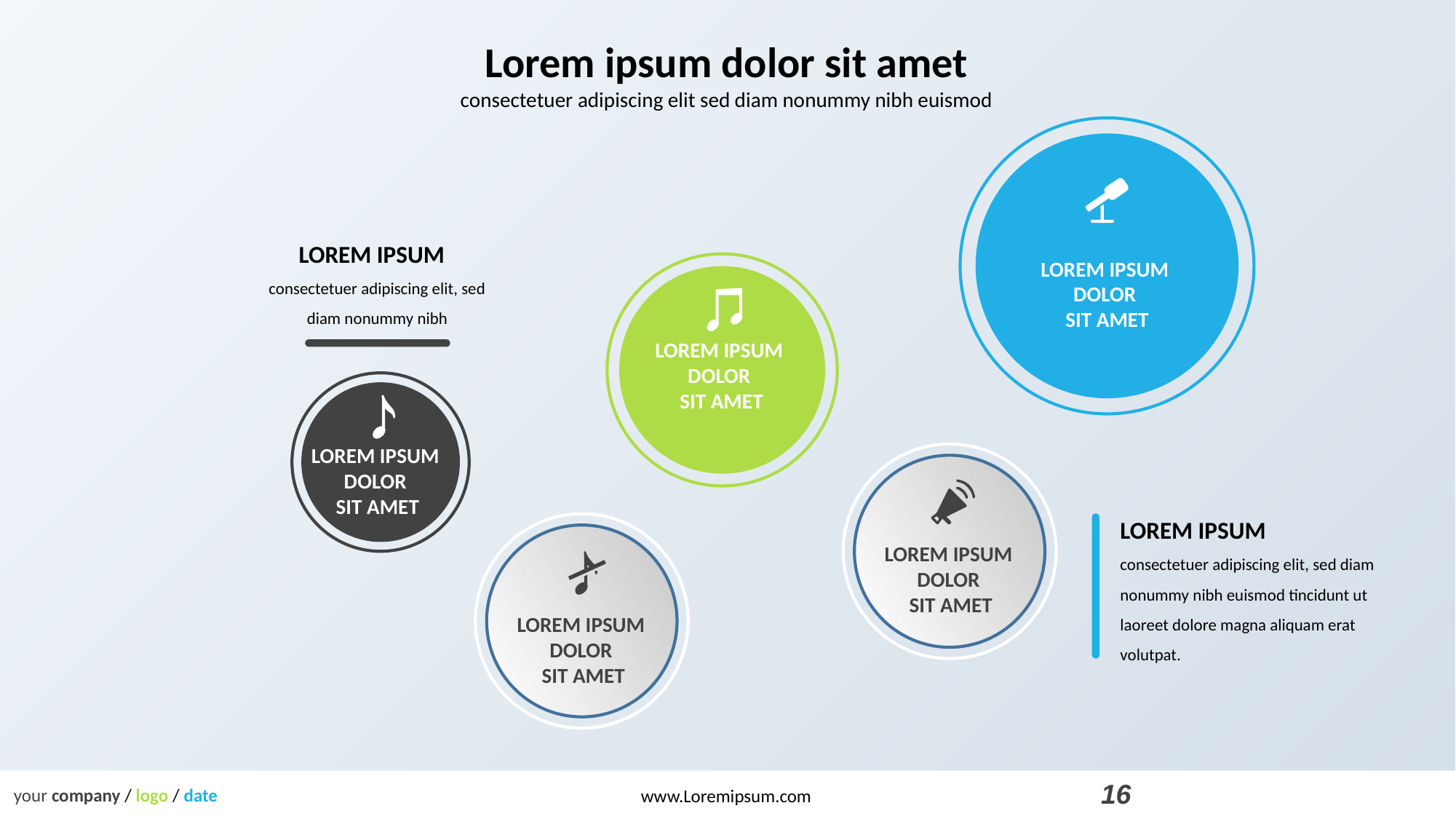

Lorem ipsum dolor sit amet
consectetuer adipiscing elit sed diam nonummy nibh euismod

LOREM IPSUM
consectetuer adipiscing elit, sed diam nonummy nibh
LOREM IPSUM
DOLOR
SIT AMET

LOREM IPSUM
DOLOR
SIT AMET

LOREM IPSUM
DOLOR
SIT AMET

LOREM IPSUM
consectetuer adipiscing elit, sed diam nonummy nibh euismod tincidunt ut laoreet dolore magna aliquam erat volutpat.

LOREM IPSUM
DOLOR
SIT AMET

LOREM IPSUM
DOLOR
SIT AMET

16
your company / logo / date
www.Loremipsum.com